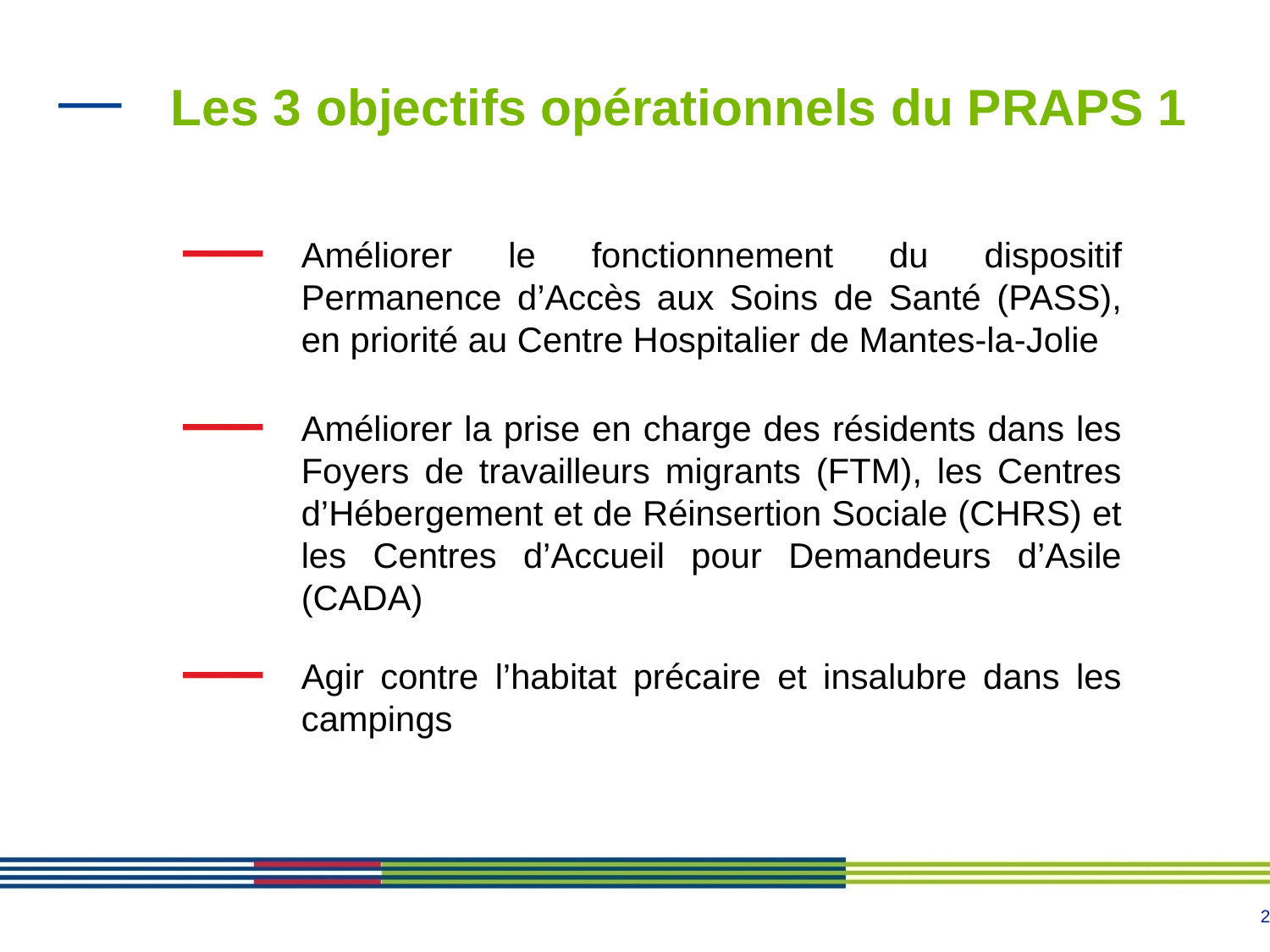

# Les 3 objectifs opérationnels du PRAPS 1
Améliorer le fonctionnement du dispositif Permanence d’Accès aux Soins de Santé (PASS), en priorité au Centre Hospitalier de Mantes-la-Jolie

Améliorer la prise en charge des résidents dans les Foyers de travailleurs migrants (FTM), les Centres d’Hébergement et de Réinsertion Sociale (CHRS) et les Centres d’Accueil pour Demandeurs d’Asile (CADA)

Agir contre l’habitat précaire et insalubre dans les campings